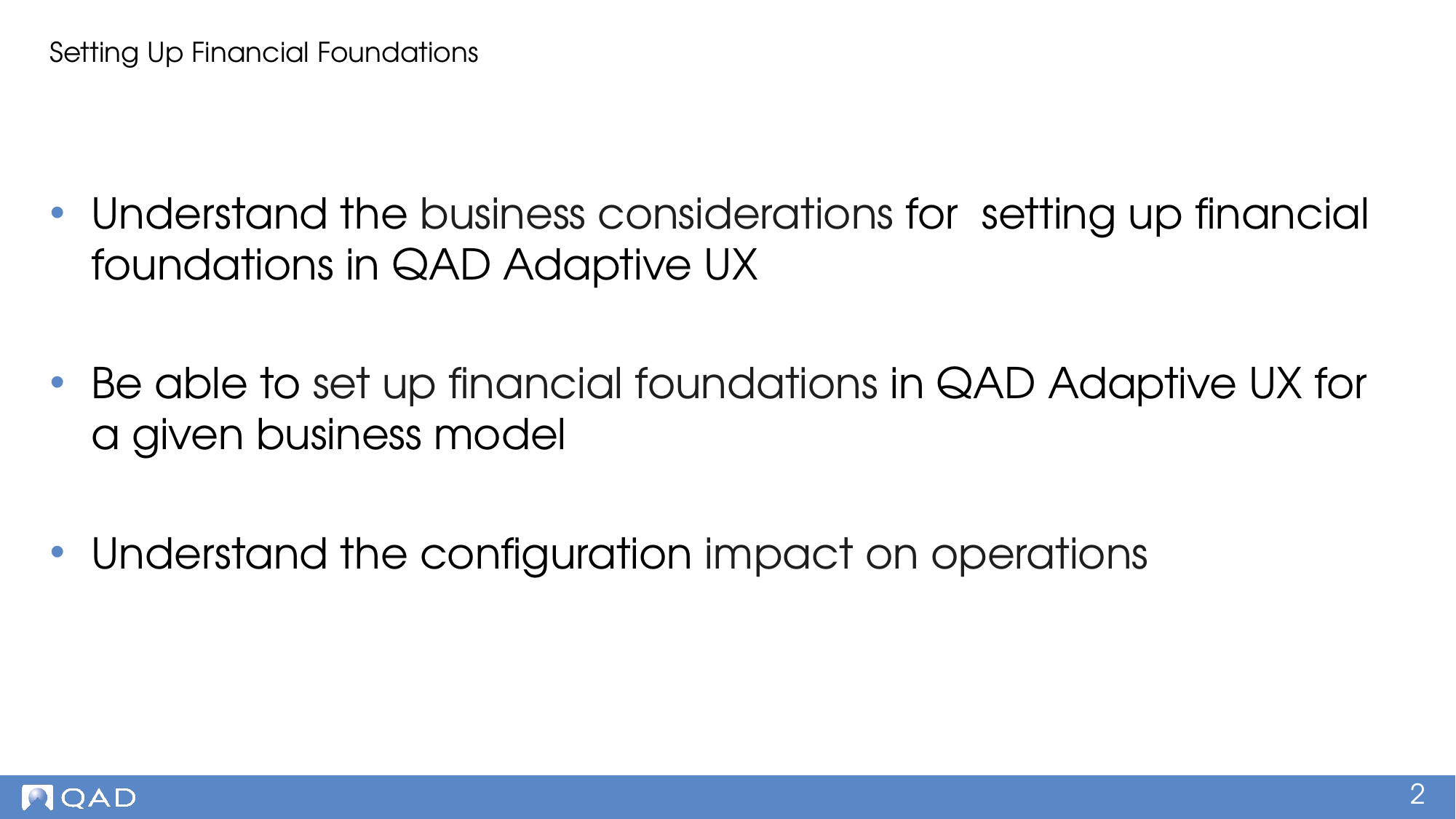

Setting Up Financial Foundations
#
Understand the business considerations for  setting up financial foundations in QAD Adaptive UX

Be able to set up financial foundations in QAD Adaptive UX for a given business model

Understand the configuration impact on operations

2